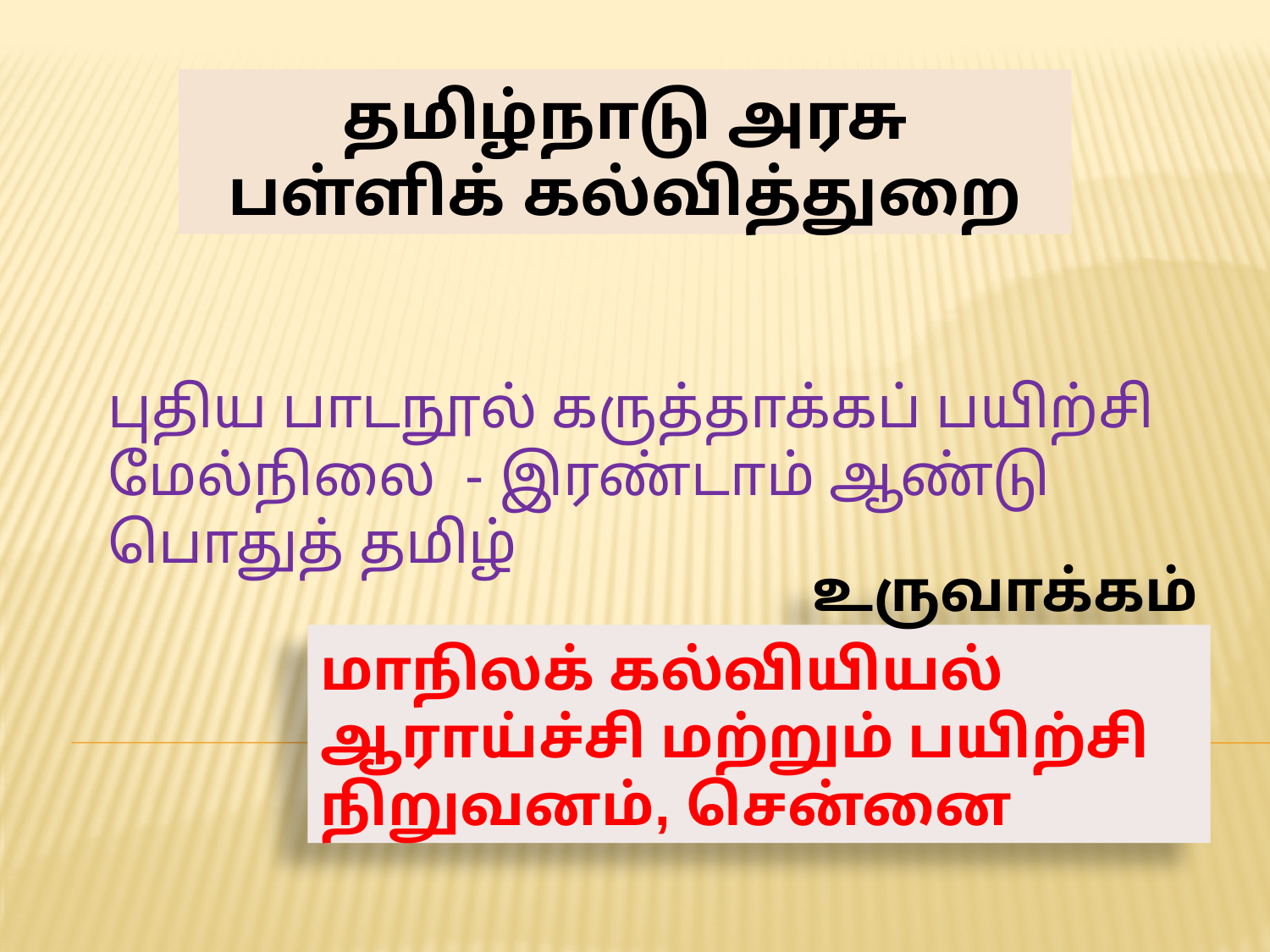

தமிழ்நாடு அரசு
பள்ளிக் கல்வித்துறை
# புதிய பாடநூல் கருத்தாக்கப் பயிற்சி மேல்நிலை  - இரண்டாம் ஆண்டு பொதுத் தமிழ்
உருவாக்கம்
மாநிலக் கல்வியியல் ஆராய்ச்சி மற்றும் பயிற்சி நிறுவனம், சென்னை